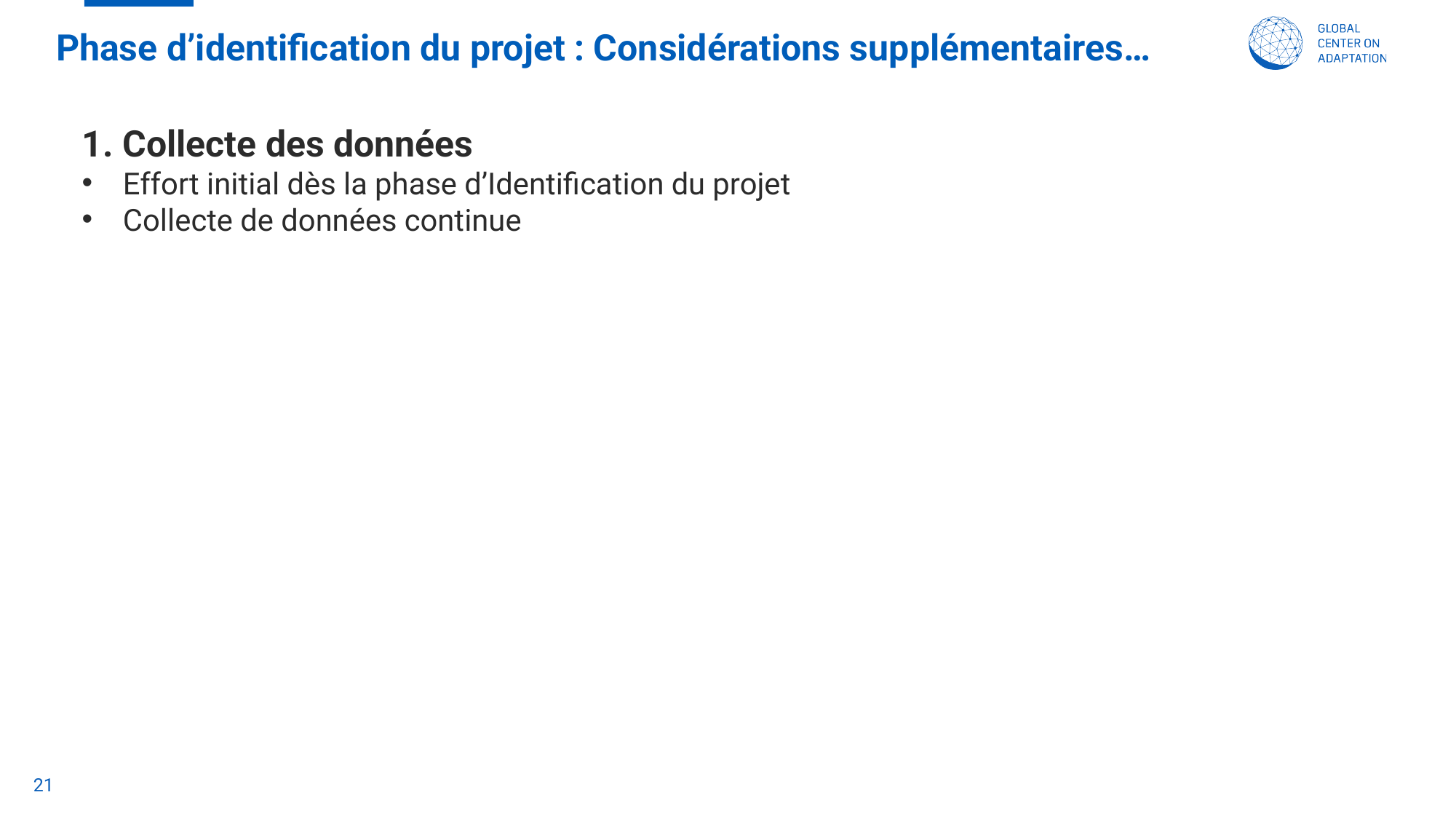

# Phase d’identification du projet : Considérations supplémentaires…
1. Collecte des données
Effort initial dès la phase d’Identification du projet
Collecte de données continue